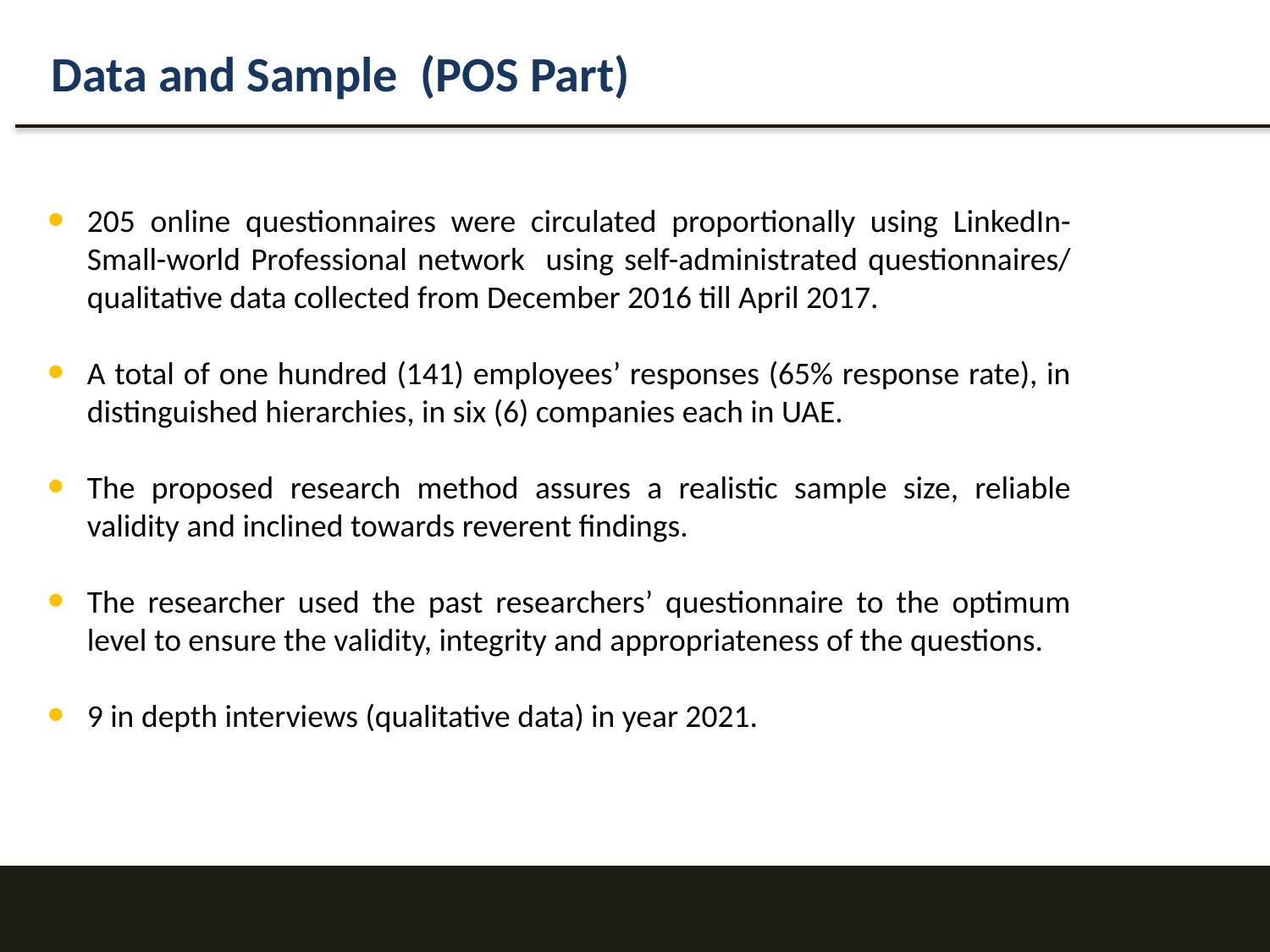

Data and Sample  (POS Part)

205 online questionnaires were circulated proportionally using LinkedIn- Small-world Professional network  using self-administrated questionnaires/ qualitative data collected from December 2016 till April 2017.

A total of one hundred (141) employees’ responses (65% response rate), in distinguished hierarchies, in six (6) companies each in UAE.

The proposed research method assures a realistic sample size, reliable validity and inclined towards reverent findings.

The researcher used the past researchers’ questionnaire to the optimum level to ensure the validity, integrity and appropriateness of the questions.

9 in depth interviews (qualitative data) in year 2021.